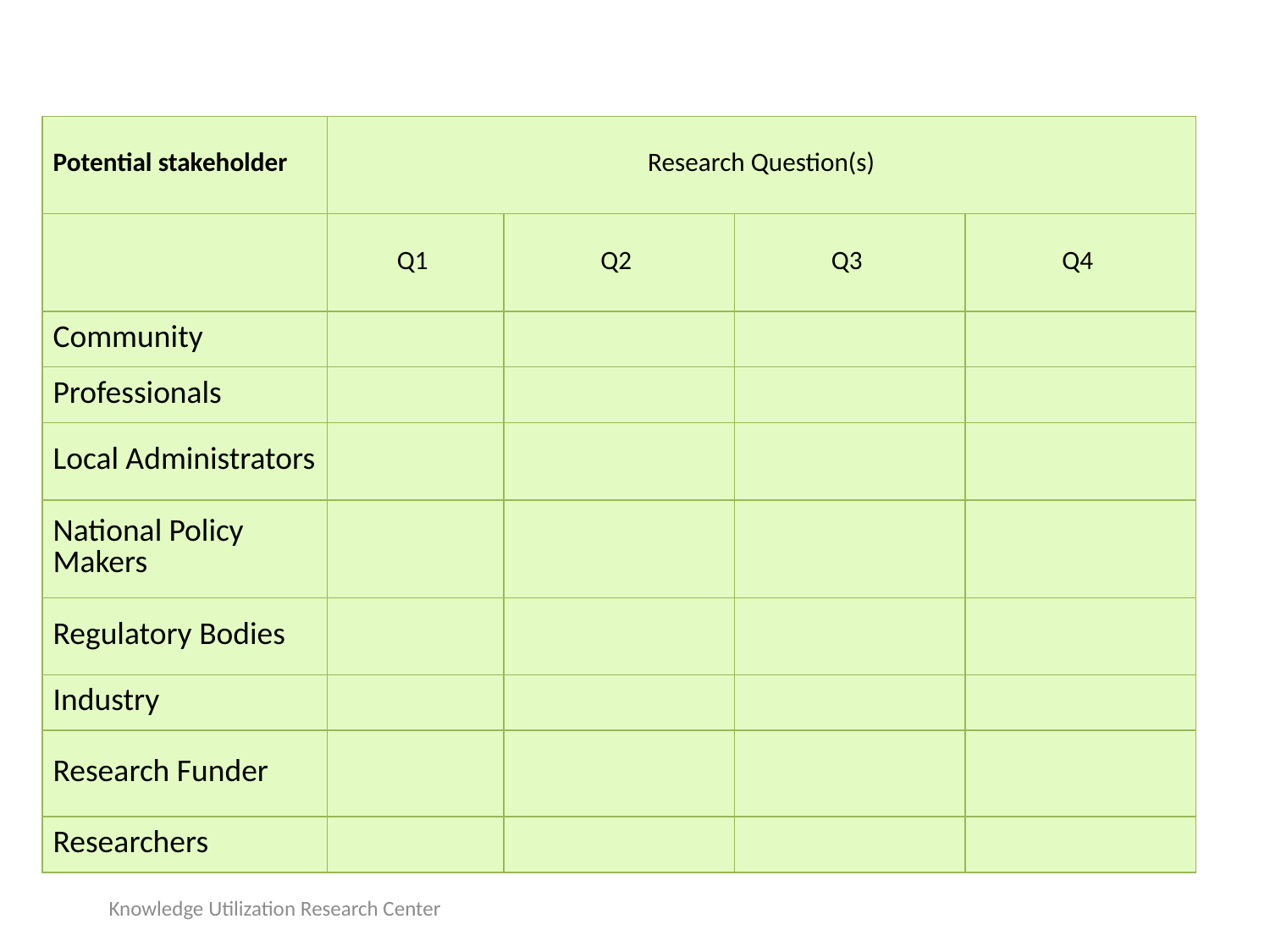

#
| Potential stakeholder | Research Question(s) |  |  |  |
| --- | --- | --- | --- | --- |
|  | Q1 | Q2 | Q3 | Q4 |
| Community |  |  |  |  |
| Professionals |  |  |  |  |
| Local Administrators |  |  |  |  |
| National Policy Makers |  |  |  |  |
| Regulatory Bodies |  |  |  |  |
| Industry |  |  |  |  |
| Research Funder |  |  |  |  |
| Researchers |  |  |  |  |
Knowledge Utilization Research Center